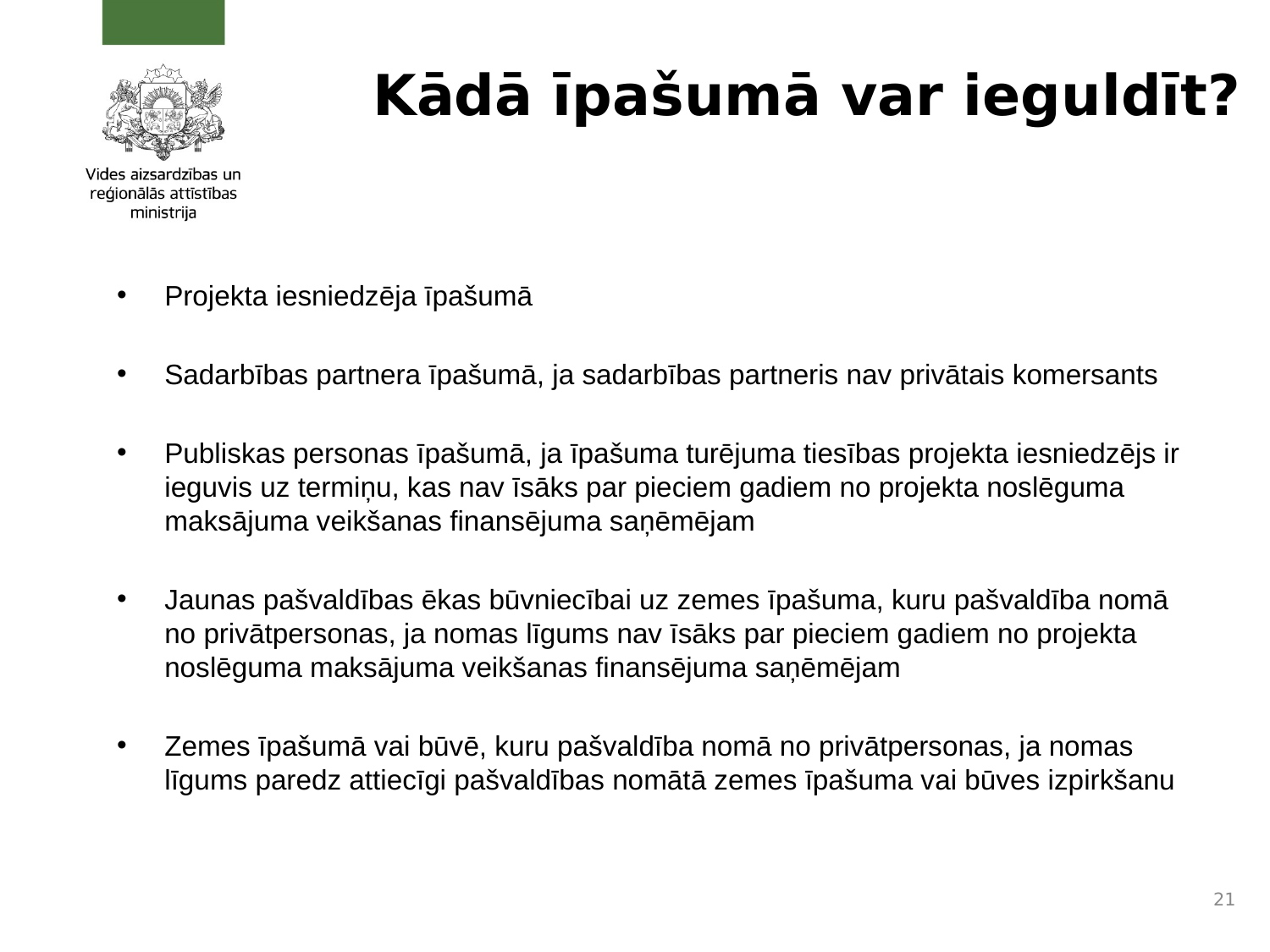

# Kādā īpašumā var ieguldīt?
Projekta iesniedzēja īpašumā

Sadarbības partnera īpašumā, ja sadarbības partneris nav privātais komersants

Publiskas personas īpašumā, ja īpašuma turējuma tiesības projekta iesniedzējs ir ieguvis uz termiņu, kas nav īsāks par pieciem gadiem no projekta noslēguma maksājuma veikšanas finansējuma saņēmējam

Jaunas pašvaldības ēkas būvniecībai uz zemes īpašuma, kuru pašvaldība nomā no privātpersonas, ja nomas līgums nav īsāks par pieciem gadiem no projekta noslēguma maksājuma veikšanas finansējuma saņēmējam

Zemes īpašumā vai būvē, kuru pašvaldība nomā no privātpersonas, ja nomas līgums paredz attiecīgi pašvaldības nomātā zemes īpašuma vai būves izpirkšanu

21